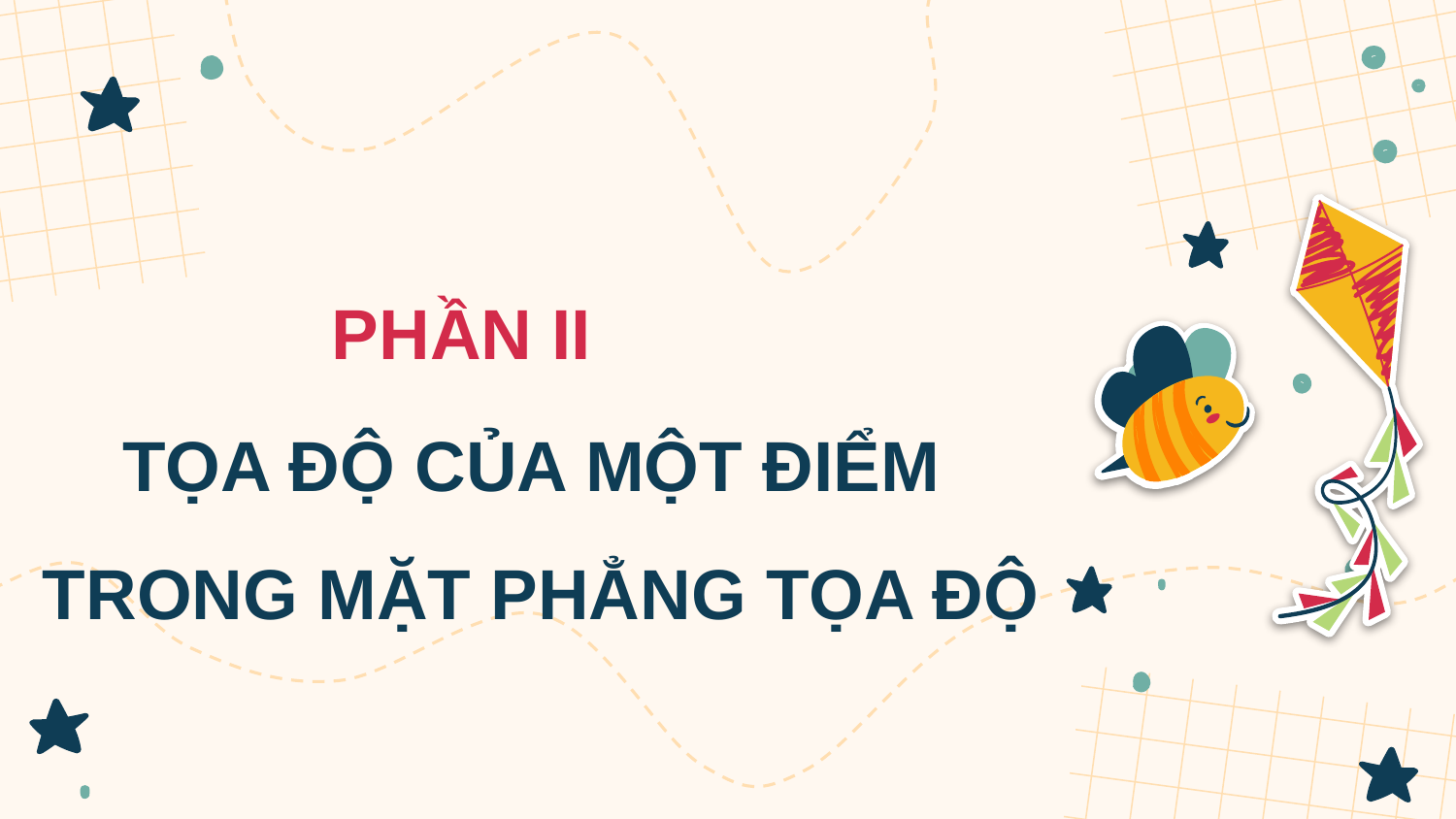

PHẦN II
# TỌA ĐỘ CỦA MỘT ĐIỂM TRONG MẶT PHẲNG TỌA ĐỘ